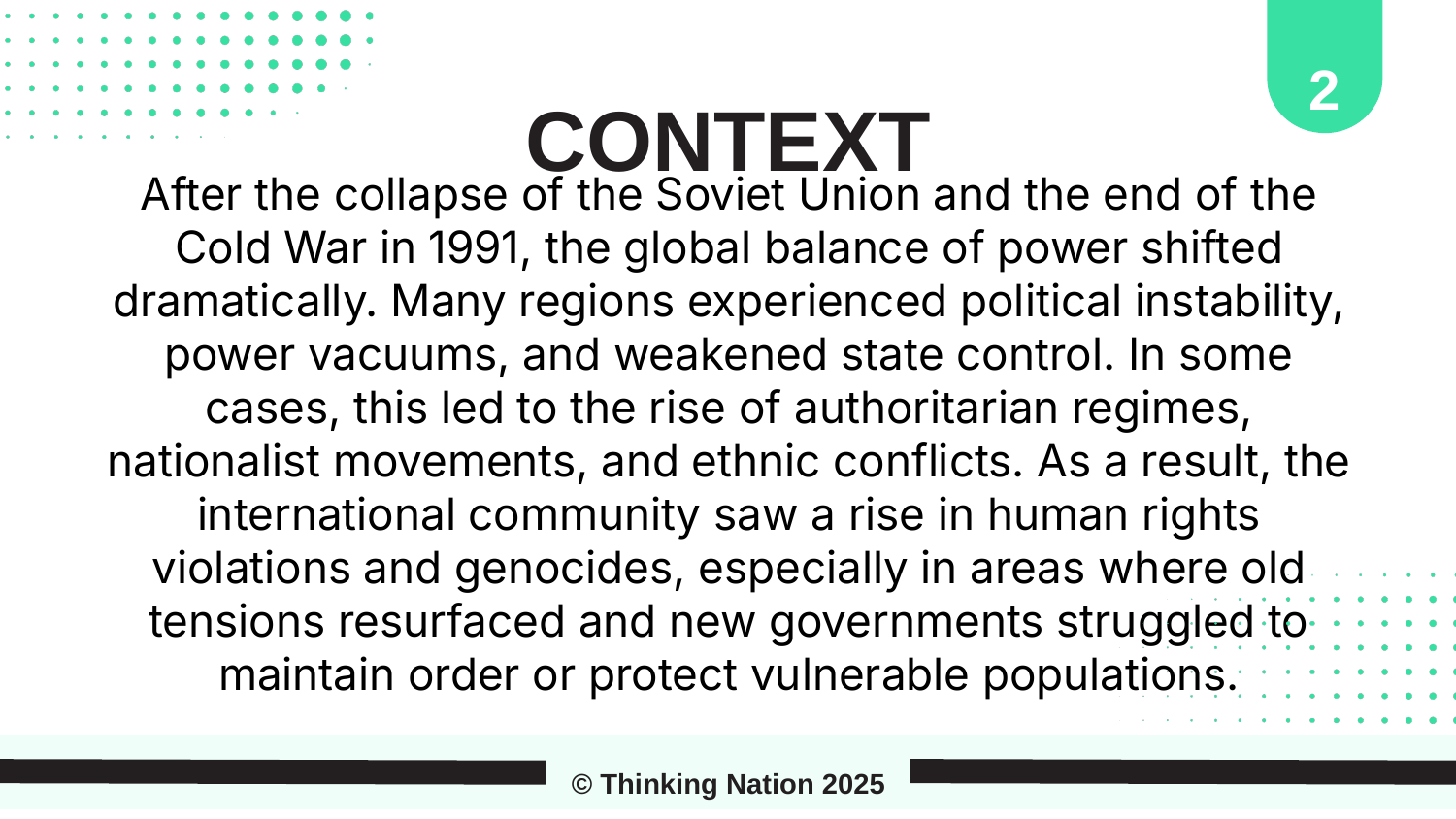

2
CONTEXT
After the collapse of the Soviet Union and the end of the Cold War in 1991, the global balance of power shifted dramatically. Many regions experienced political instability, power vacuums, and weakened state control. In some cases, this led to the rise of authoritarian regimes, nationalist movements, and ethnic conflicts. As a result, the international community saw a rise in human rights violations and genocides, especially in areas where old tensions resurfaced and new governments struggled to maintain order or protect vulnerable populations.

© Thinking Nation 2025